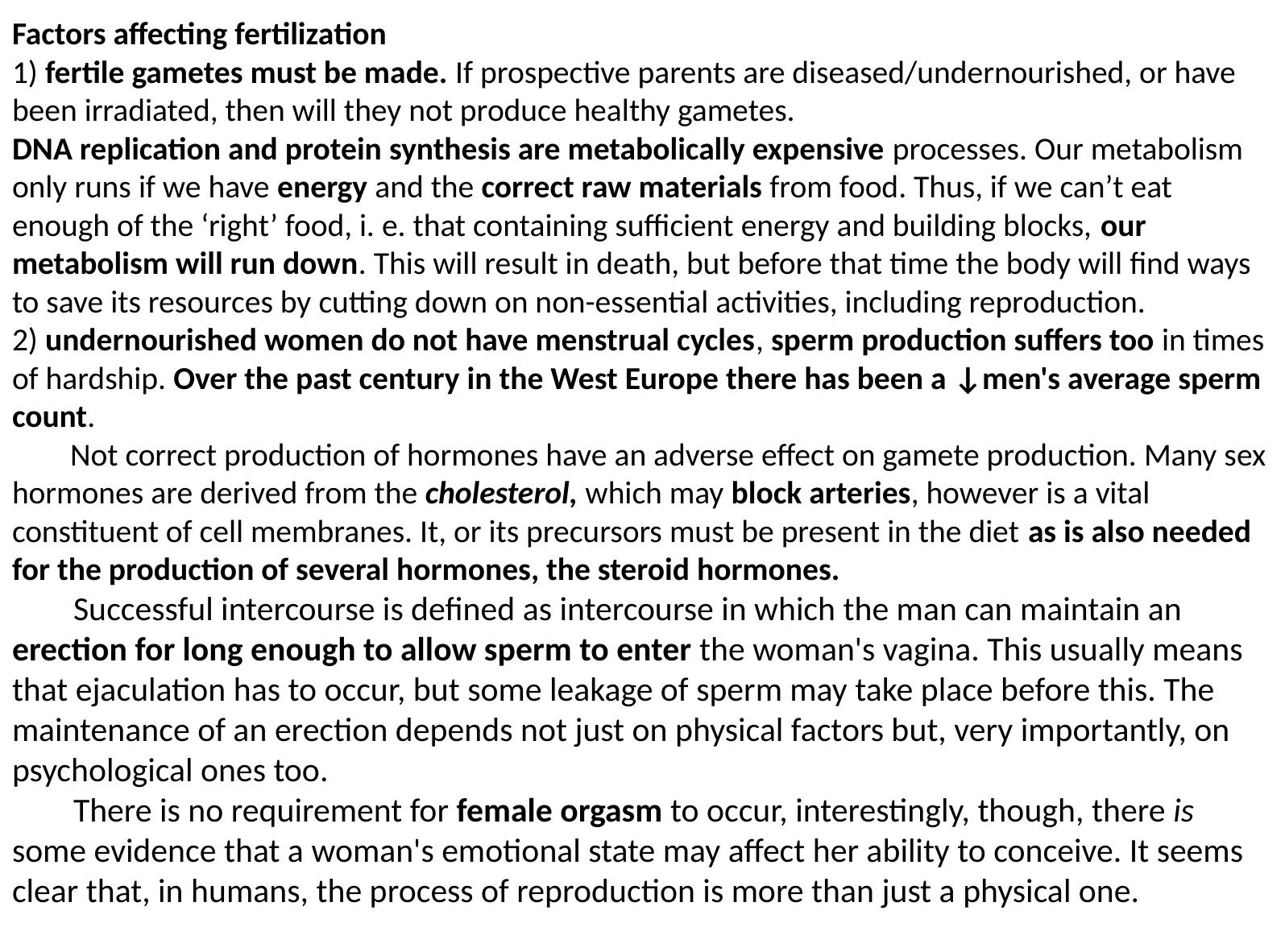

Factors affecting fertilization
1) fertile gametes must be made. If prospective parents are diseased/undernourished, or have been irradiated, then will they not produce healthy gametes.
DNA replication and protein synthesis are metabolically expensive processes. Our metabolism only runs if we have energy and the correct raw materials from food. Thus, if we can’t eat enough of the ‘right’ food, i. e. that containing sufficient energy and building blocks, our metabolism will run down. This will result in death, but before that time the body will find ways to save its resources by cutting down on non-essential activities, including reproduction.
2) undernourished women do not have menstrual cycles, sperm production suffers too in times of hardship. Over the past century in the West Europe there has been a ↓men's average sperm count.
        Not correct production of hormones have an adverse effect on gamete production. Many sex hormones are derived from the cholesterol, which may block arteries, however is a vital constituent of cell membranes. It, or its precursors must be present in the diet as is also needed for the production of several hormones, the steroid hormones.
        Successful intercourse is defined as intercourse in which the man can maintain an erection for long enough to allow sperm to enter the woman's vagina. This usually means that ejaculation has to occur, but some leakage of sperm may take place before this. The maintenance of an erection depends not just on physical factors but, very importantly, on psychological ones too.
        There is no requirement for female orgasm to occur, interestingly, though, there is some evidence that a woman's emotional state may affect her ability to conceive. It seems clear that, in humans, the process of reproduction is more than just a physical one.